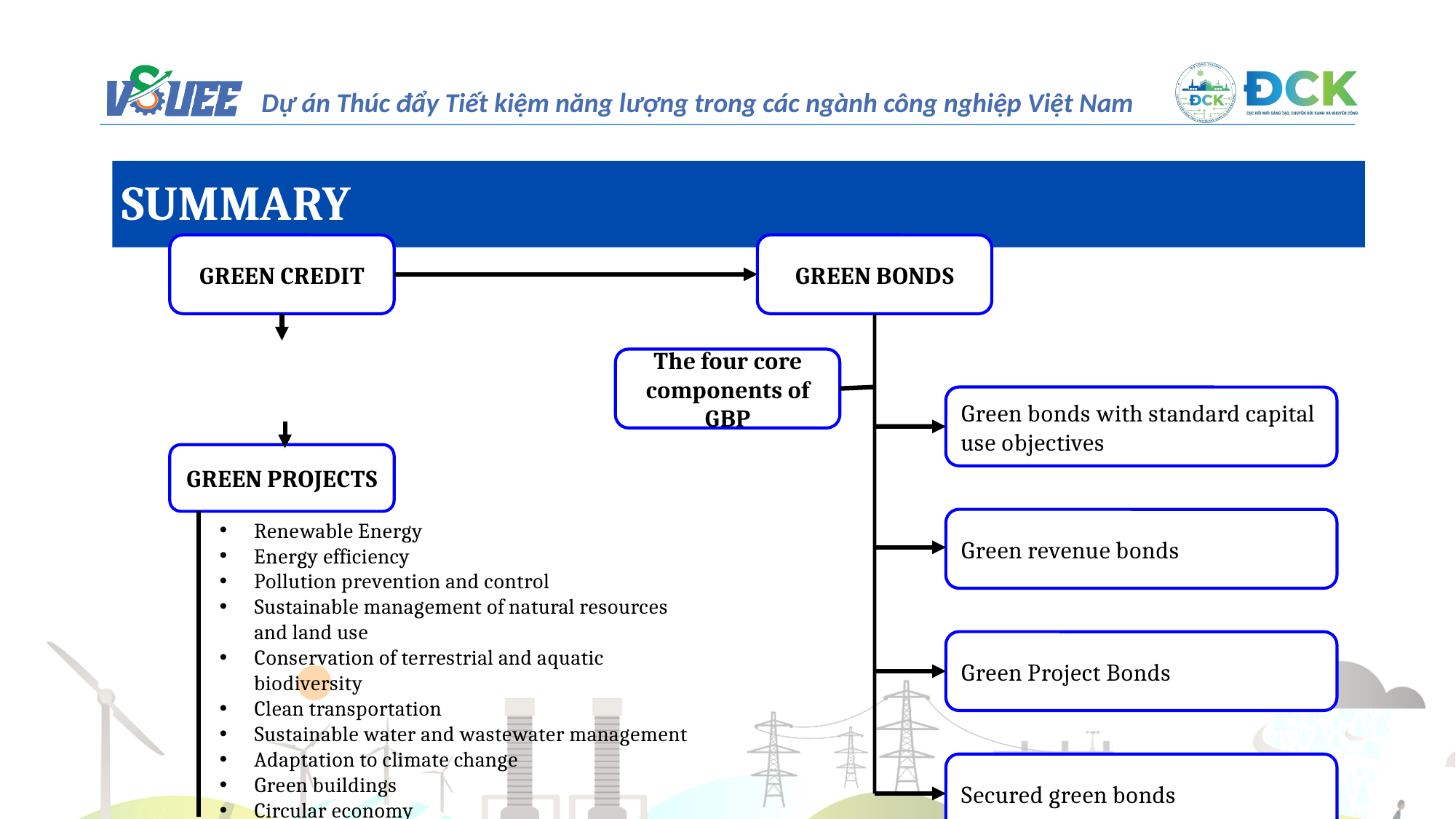

SUMMARY
GREEN CREDIT
GREEN BONDS
The four core components of GBP
Green bonds with standard capital use objectives
GREEN PROJECTS
Green revenue bonds
Renewable Energy
Energy efficiency
Pollution prevention and control
Sustainable management of natural resources and land use
Conservation of terrestrial and aquatic biodiversity
Clean transportation
Sustainable water and wastewater management
Adaptation to climate change
Green buildings
Circular economy
Green Project Bonds
Secured green bonds